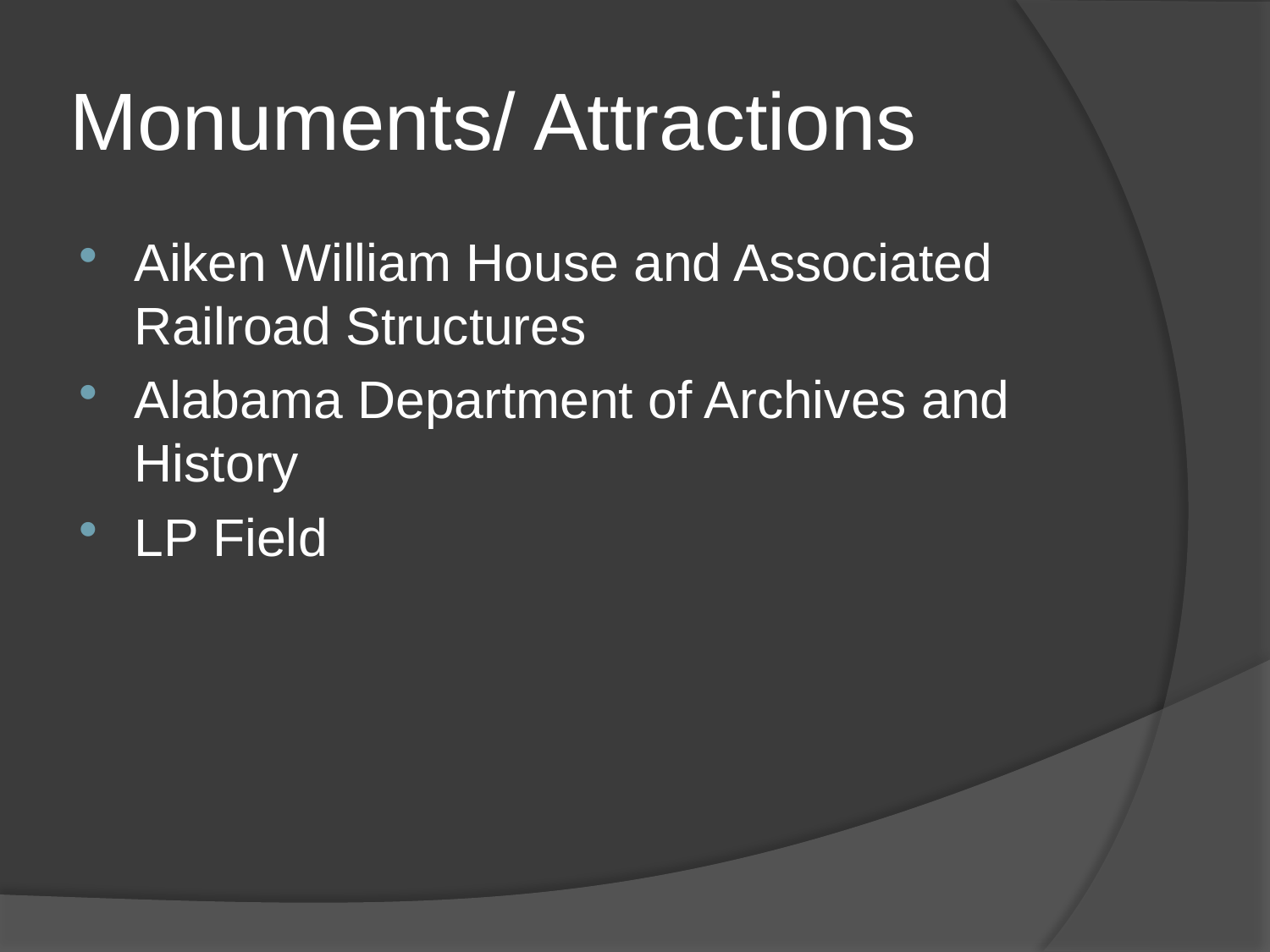

# Monuments/ Attractions
Aiken William House and Associated Railroad Structures
Alabama Department of Archives and History
LP Field